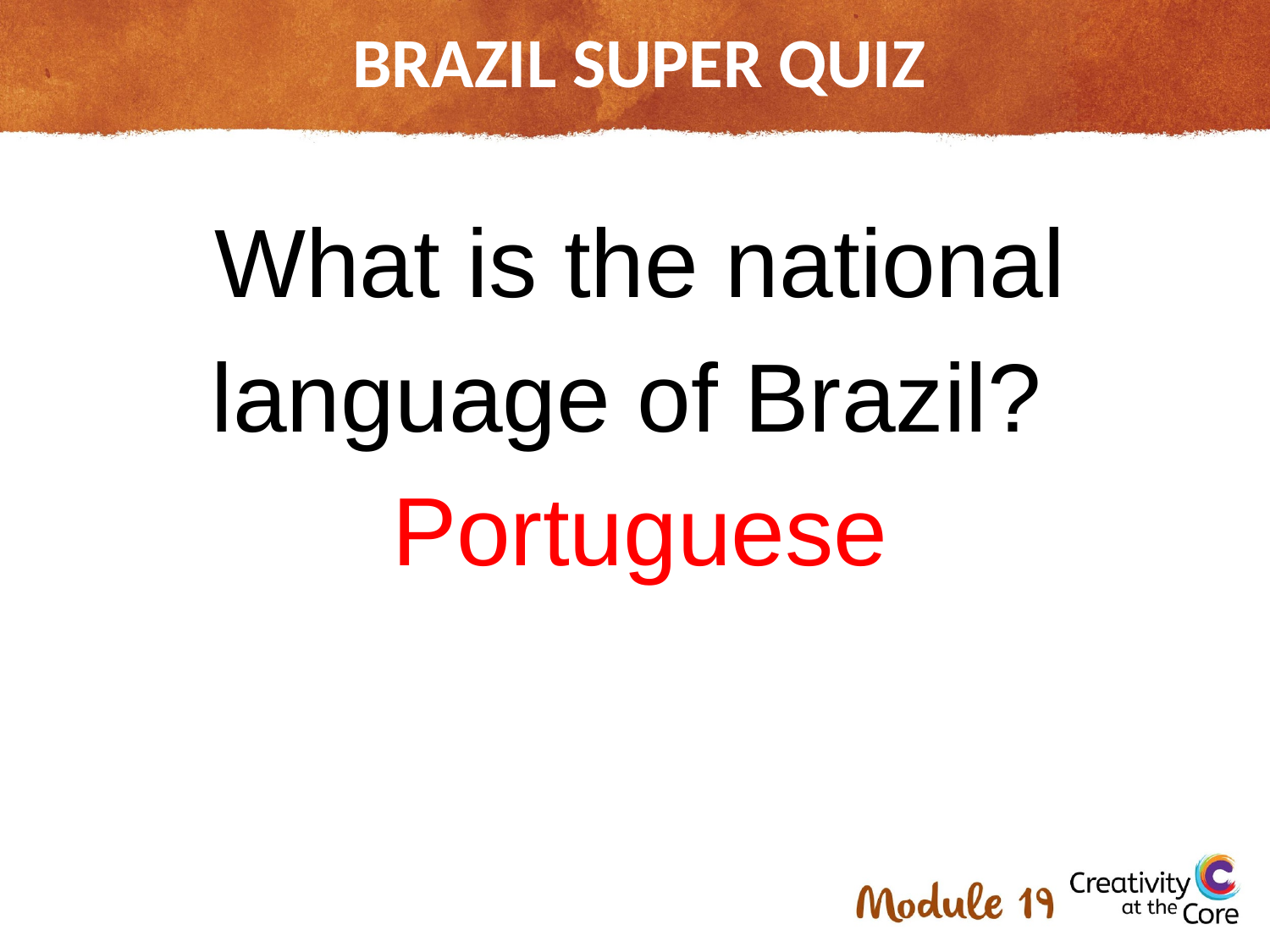

# BRAZIL SUPER QUIZ
What is the national language of Brazil?
Portuguese